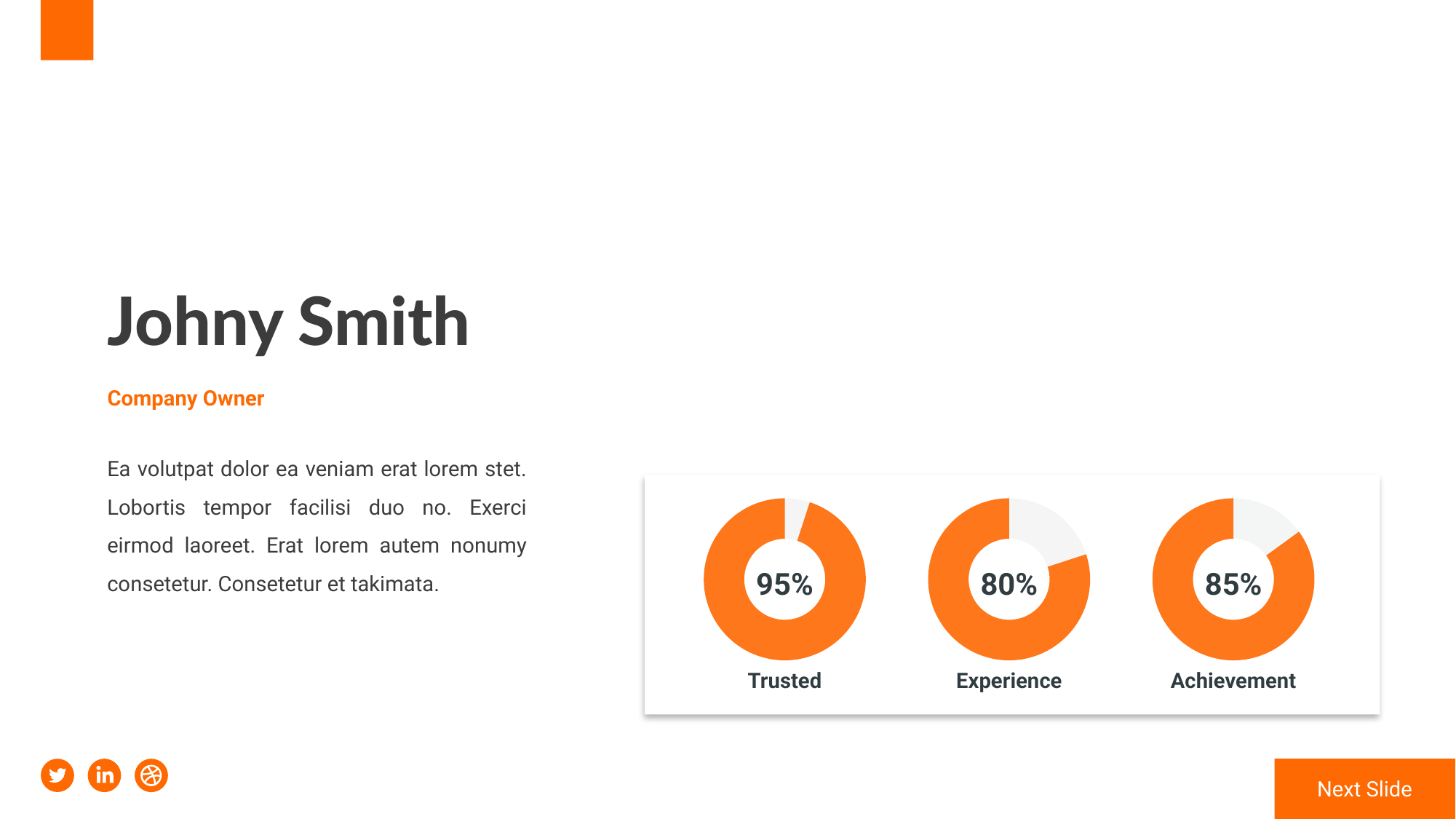

14
Johny Smith
Company Owner
Ea volutpat dolor ea veniam erat lorem stet. Lobortis tempor facilisi duo no. Exerci eirmod laoreet. Erat lorem autem nonumy consetetur. Consetetur et takimata.

### Chart

| Category | Sales |
|---|---|
| 1st Qtr | 0.05 |
| 2nd Qtr | 0.95 |

### Chart

| Category | Sales |
|---|---|
| 1st Qtr | 0.2 |
| 2nd Qtr | 0.8 |

### Chart

| Category | Sales |
|---|---|
| 1st Qtr | 0.15 |
| 2nd Qtr | 0.85 |
95%
80%
85%
Trusted
Experience
Achievement

Next Slide